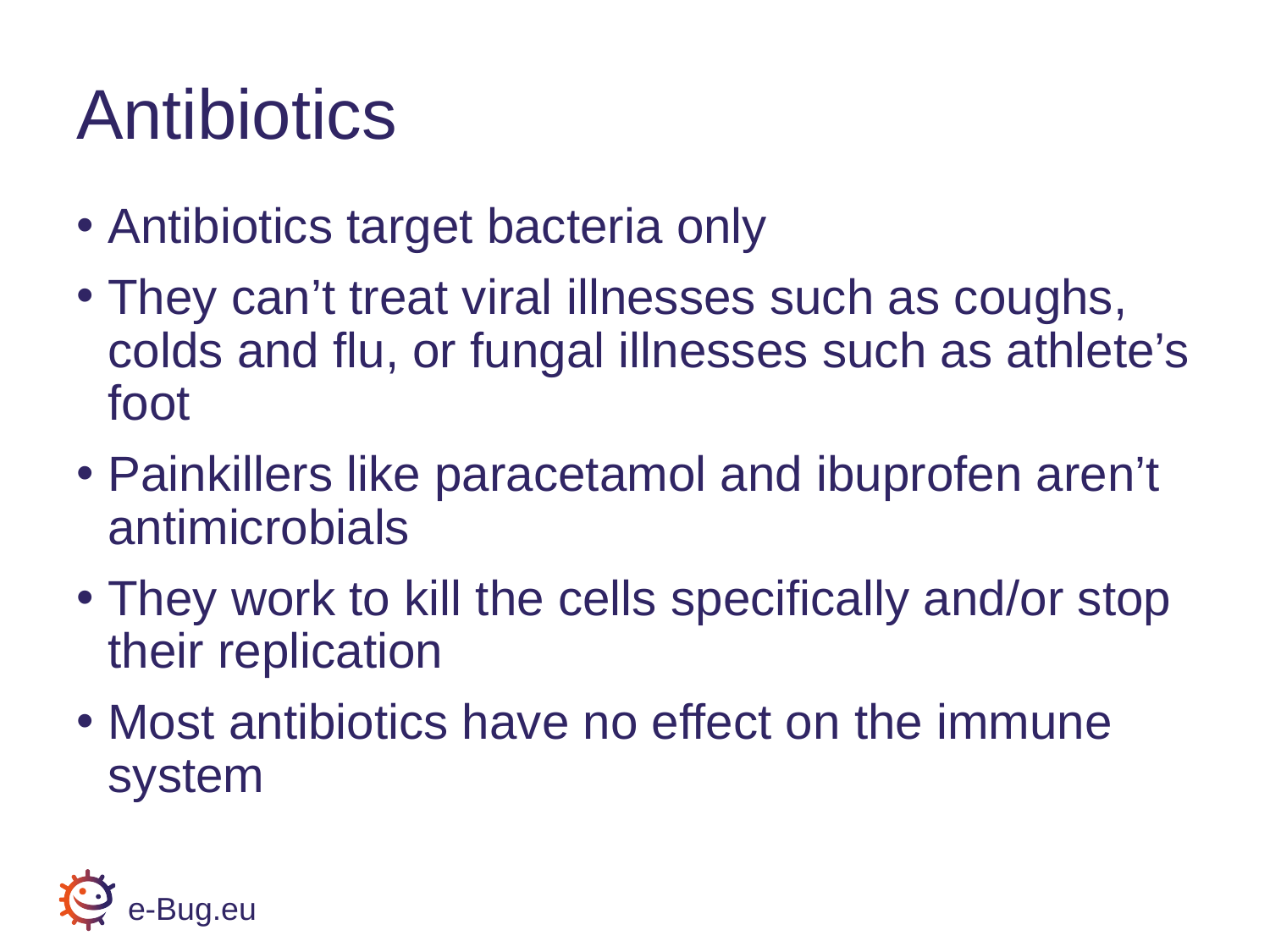

# Antibiotics
Antibiotics target bacteria only
They can’t treat viral illnesses such as coughs, colds and flu, or fungal illnesses such as athlete’s foot
Painkillers like paracetamol and ibuprofen aren’t antimicrobials
They work to kill the cells specifically and/or stop their replication
Most antibiotics have no effect on the immune system
e-Bug.eu